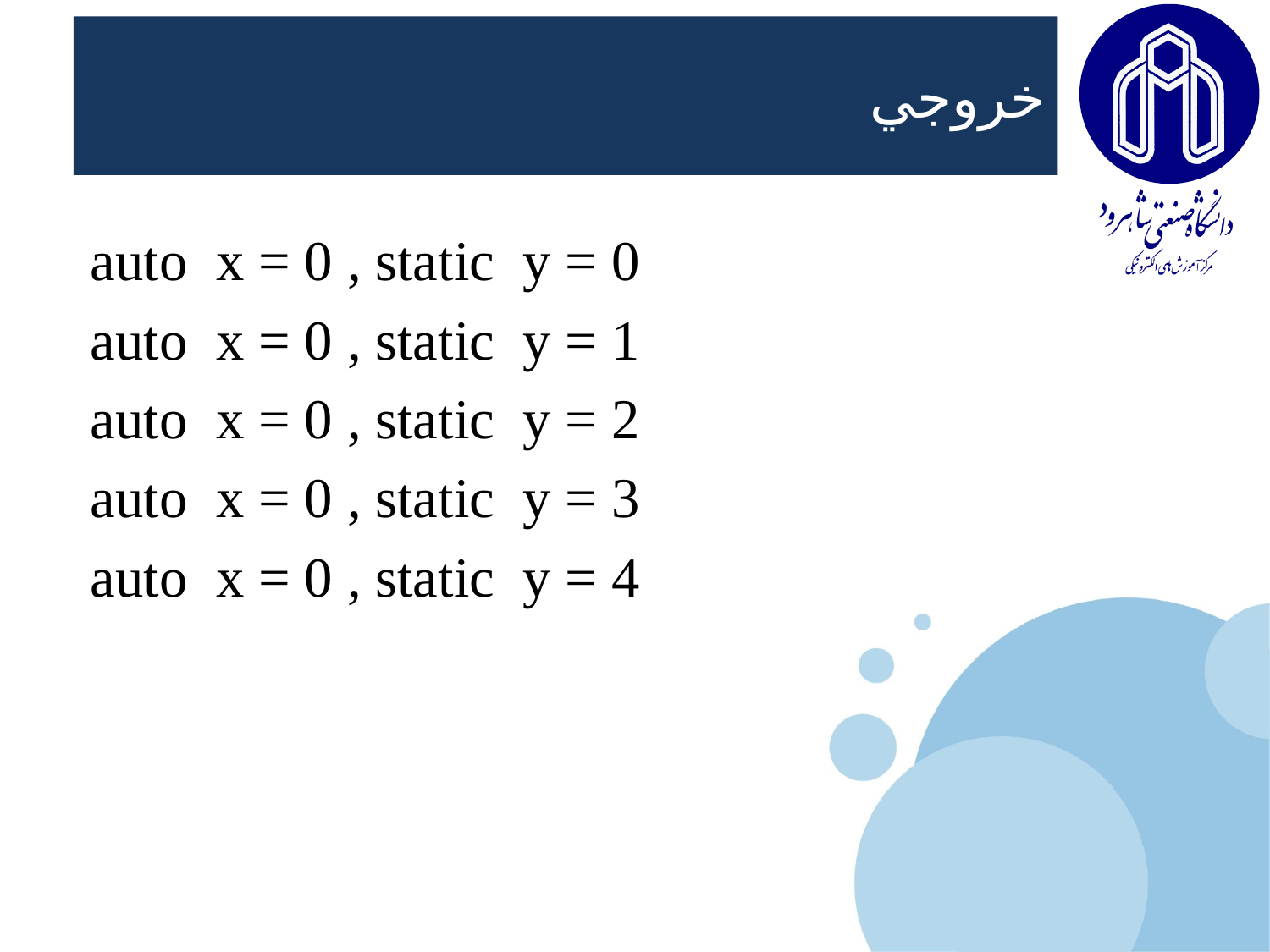

# خروجي
 auto  x = 0 , static  y = 0
 auto  x = 0 , static  y = 1
 auto  x = 0 , static  y = 2
 auto  x = 0 , static  y = 3
 auto  x = 0 , static  y = 4